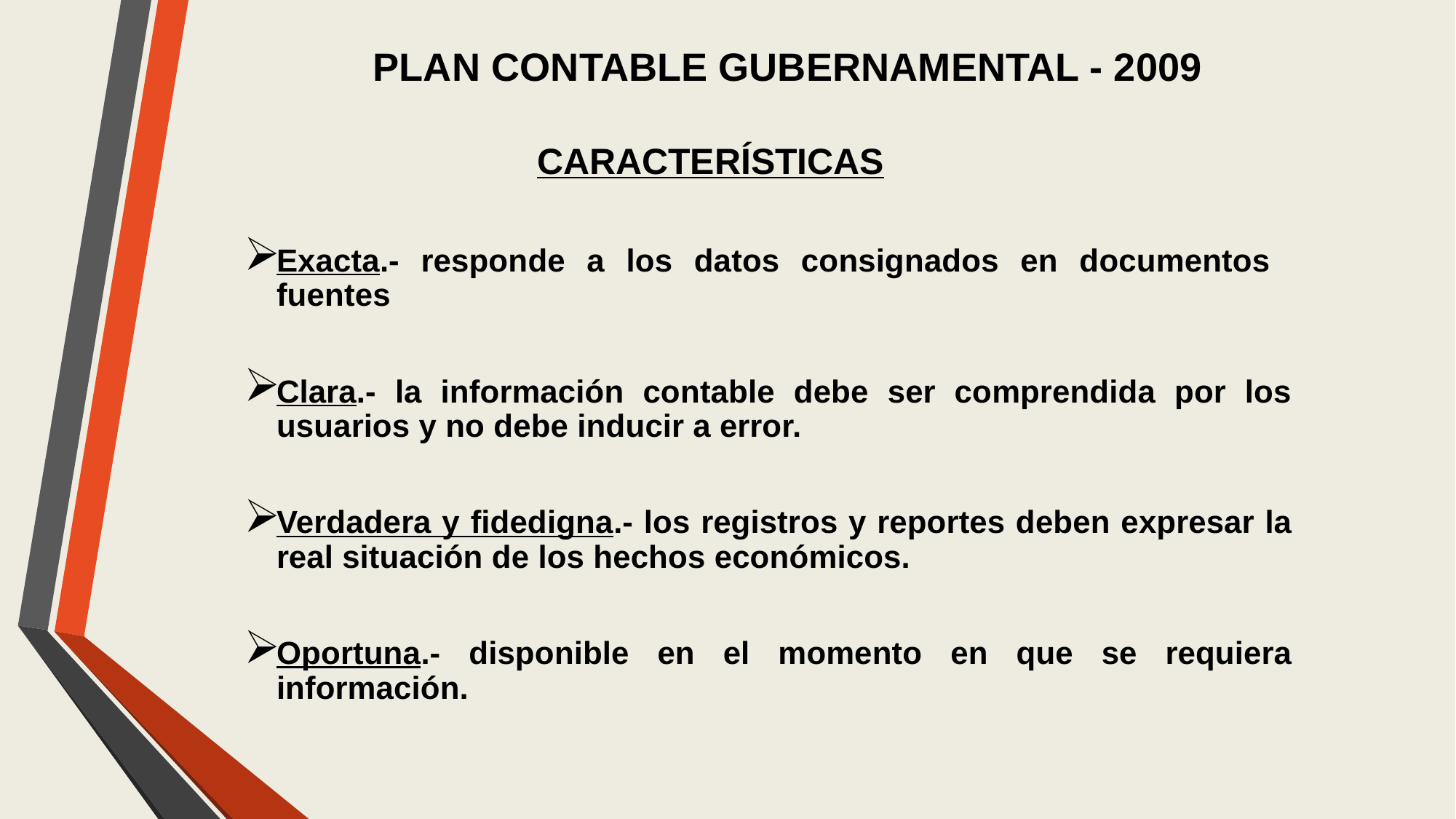

PLAN CONTABLE GUBERNAMENTAL - 2009
CARACTERÍSTICAS
Exacta.- responde a los datos consignados en documentos  fuentes

Clara.- la información contable debe ser comprendida por los usuarios y no debe inducir a error.

Verdadera y fidedigna.- los registros y reportes deben expresar la real situación de los hechos económicos.

Oportuna.- disponible en el momento en que se requiera información.